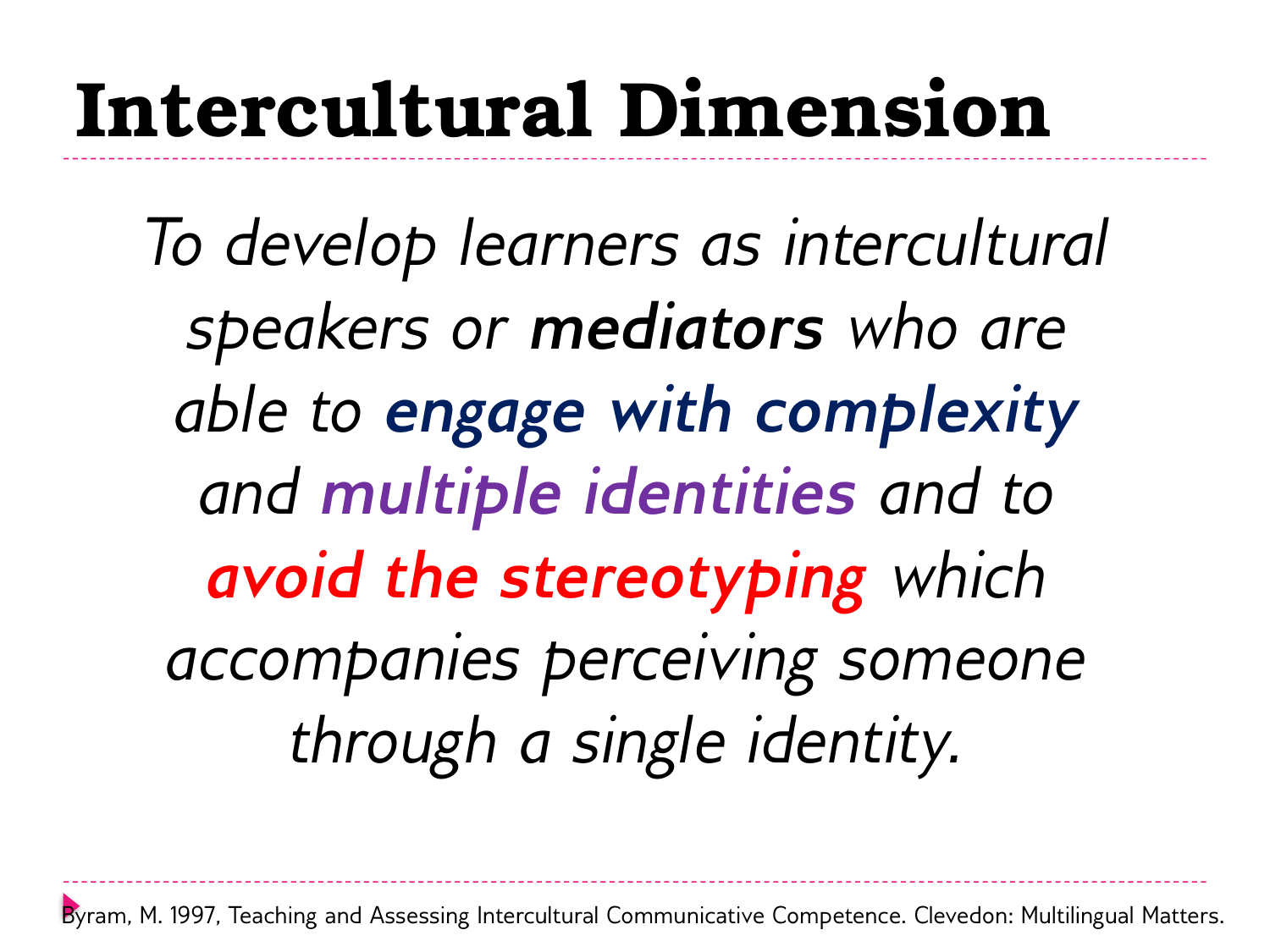

# Intercultural Dimension
To develop learners as intercultural speakers or mediators who are able to engage with complexity and multiple identities and to avoid the stereotyping which accompanies perceiving someone through a single identity.

Byram, M. 1997, Teaching and Assessing Intercultural Communicative Competence. Clevedon: Multilingual Matters.